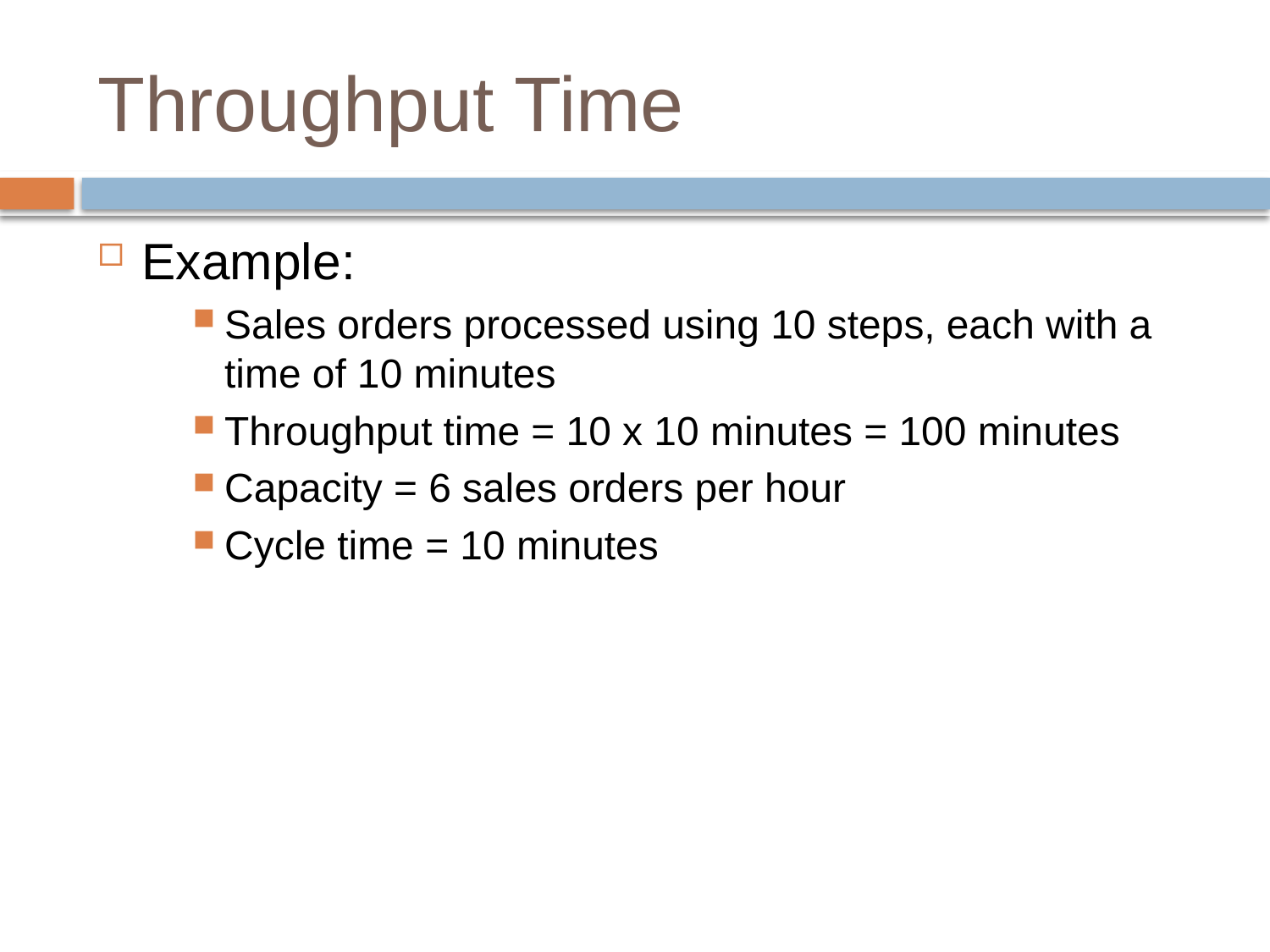

# Throughput Time
Example:
Sales orders processed using 10 steps, each with a time of 10 minutes
Throughput time = 10 x 10 minutes = 100 minutes
Capacity = 6 sales orders per hour
Cycle time = 10 minutes